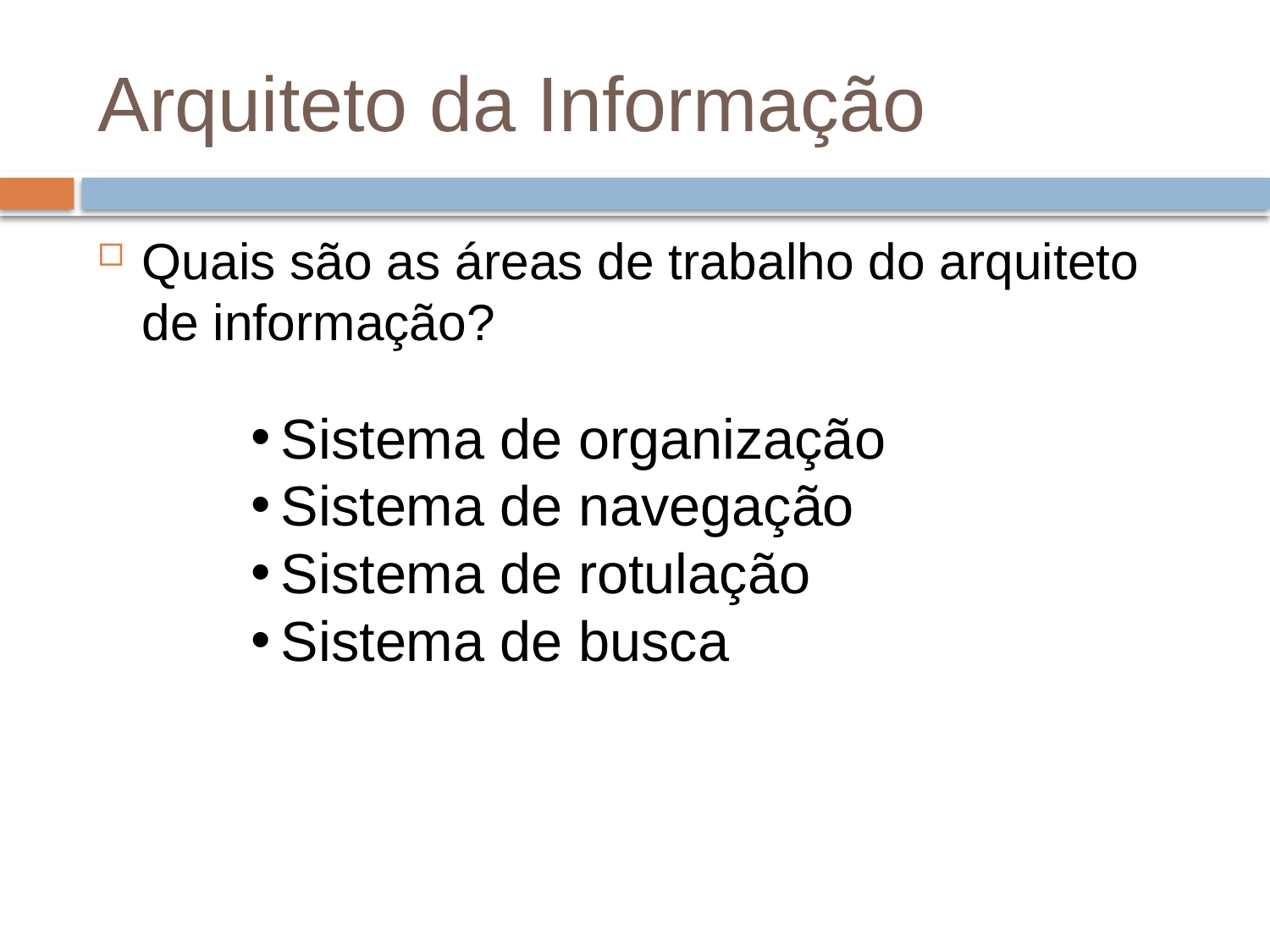

# Arquiteto da Informação
Quais são as áreas de trabalho do arquiteto de informação?
Sistema de organização
Sistema de navegação
Sistema de rotulação
Sistema de busca